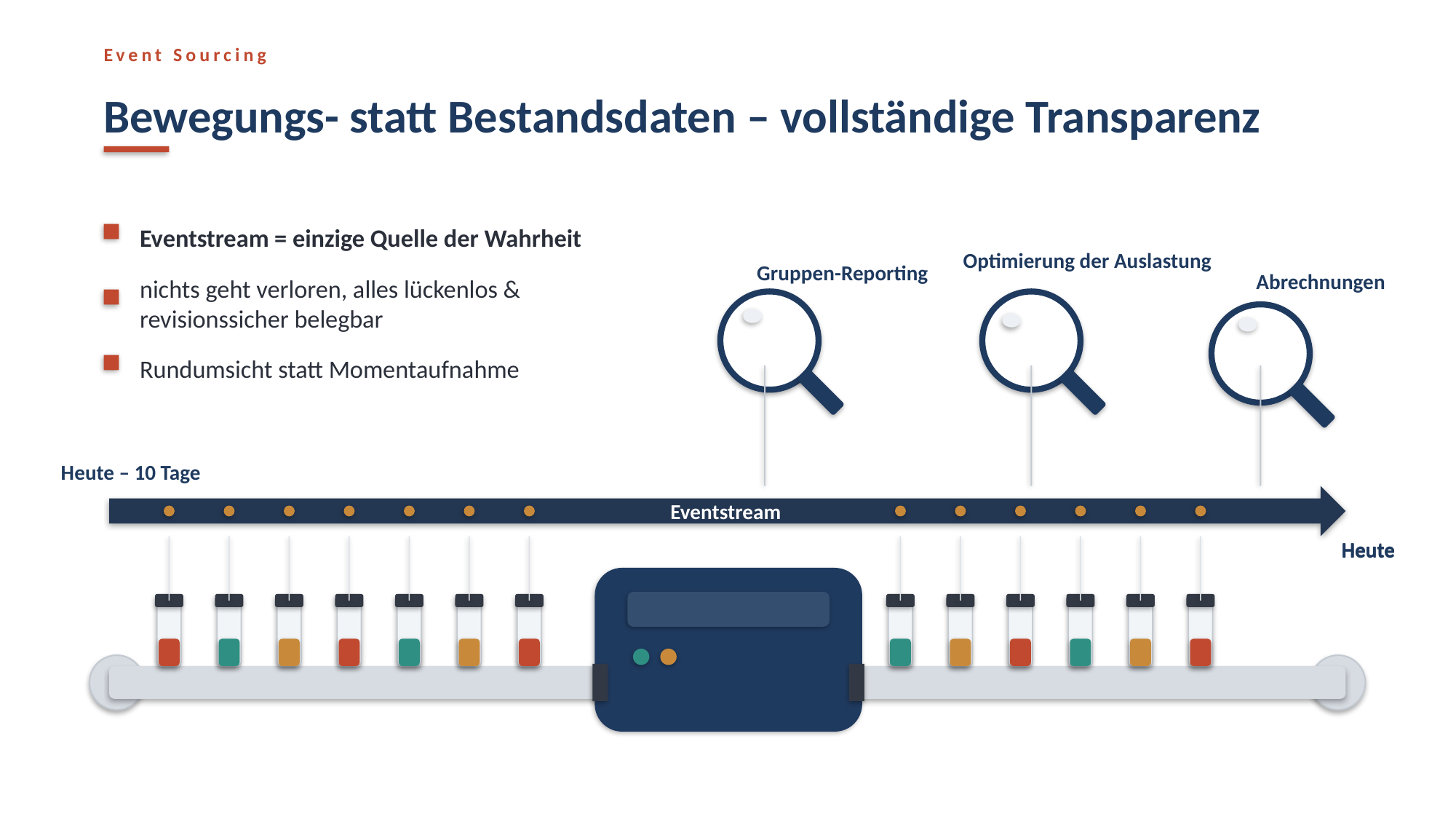

O
Event Sourcing
Bewegungs- statt Bestandsdaten – vollständige Transparenz

Eventstream = einzige Quelle der Wahrheit

Optimierung der Auslastung
Gruppen-Reporting
Abrechnungen
nichts geht verloren, alles lückenlos & revisionssicher belegbar

Rundumsicht statt Momentaufnahme

Heute – 10 Tage

Eventstream

Heute
Heute